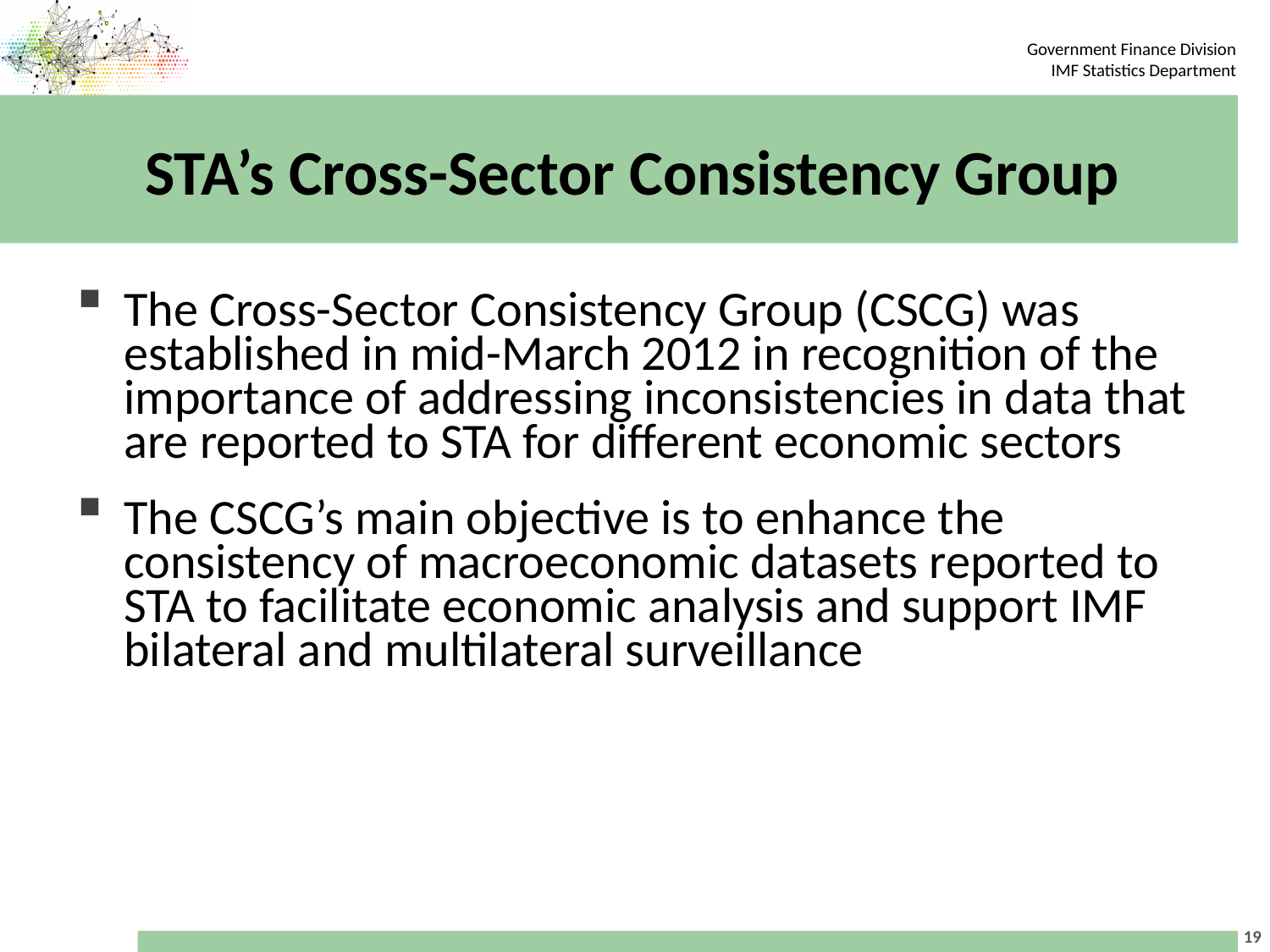

# STA’s Cross-Sector Consistency Group
The Cross-Sector Consistency Group (CSCG) was established in mid-March 2012 in recognition of the importance of addressing inconsistencies in data that are reported to STA for different economic sectors
The CSCG’s main objective is to enhance the consistency of macroeconomic datasets reported to STA to facilitate economic analysis and support IMF bilateral and multilateral surveillance

19